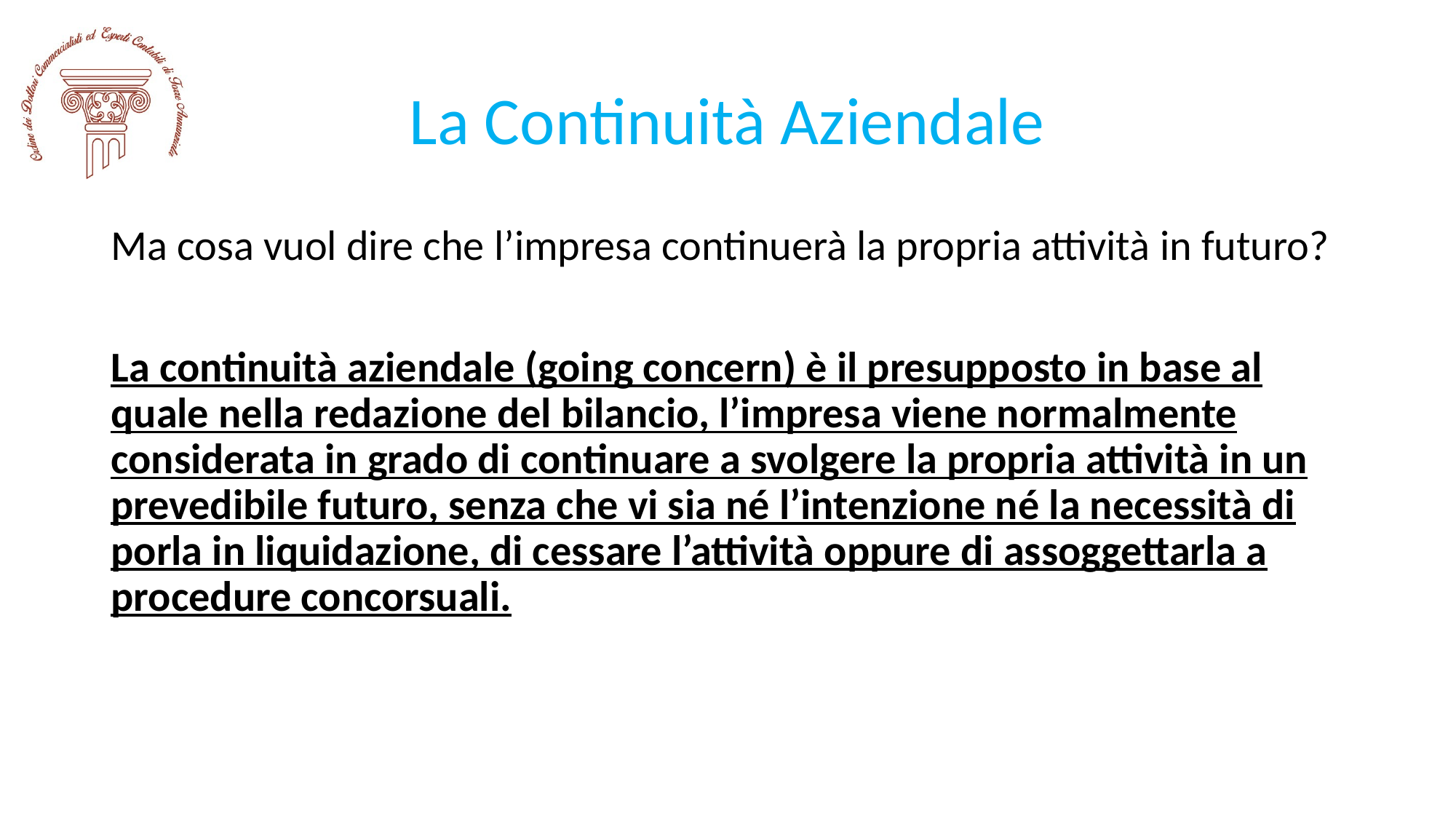

# La Continuità Aziendale
Ma cosa vuol dire che l’impresa continuerà la propria attività in futuro?

La continuità aziendale (going concern) è il presupposto in base al quale nella redazione del bilancio, l’impresa viene normalmente considerata in grado di continuare a svolgere la propria attività in un prevedibile futuro, senza che vi sia né l’intenzione né la necessità di porla in liquidazione, di cessare l’attività oppure di assoggettarla a procedure concorsuali.